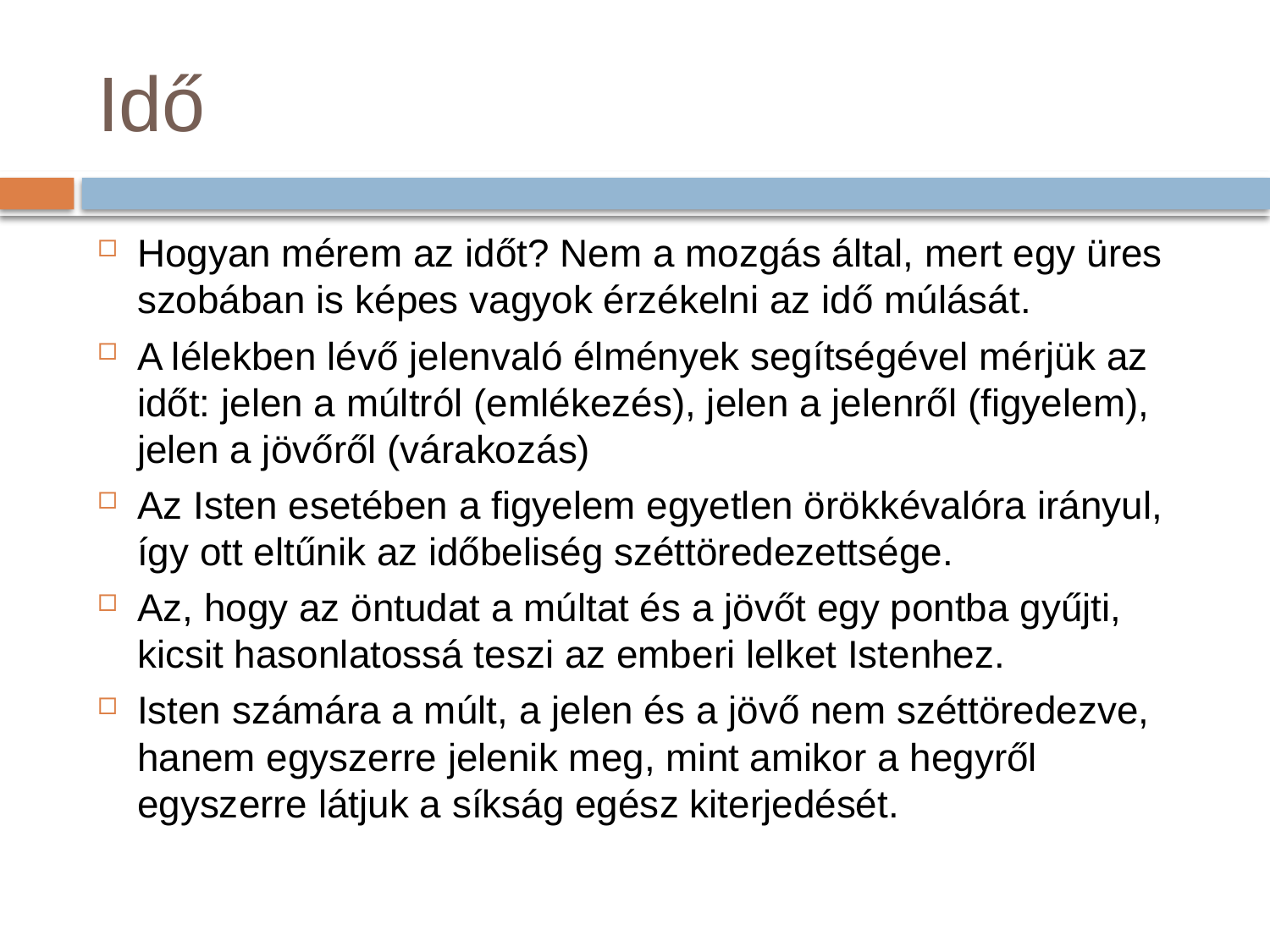

# Idő
Hogyan mérem az időt? Nem a mozgás által, mert egy üres szobában is képes vagyok érzékelni az idő múlását.
A lélekben lévő jelenvaló élmények segítségével mérjük az időt: jelen a múltról (emlékezés), jelen a jelenről (figyelem), jelen a jövőről (várakozás)
Az Isten esetében a figyelem egyetlen örökkévalóra irányul, így ott eltűnik az időbeliség széttöredezettsége.
Az, hogy az öntudat a múltat és a jövőt egy pontba gyűjti, kicsit hasonlatossá teszi az emberi lelket Istenhez.
Isten számára a múlt, a jelen és a jövő nem széttöredezve, hanem egyszerre jelenik meg, mint amikor a hegyről egyszerre látjuk a síkság egész kiterjedését.